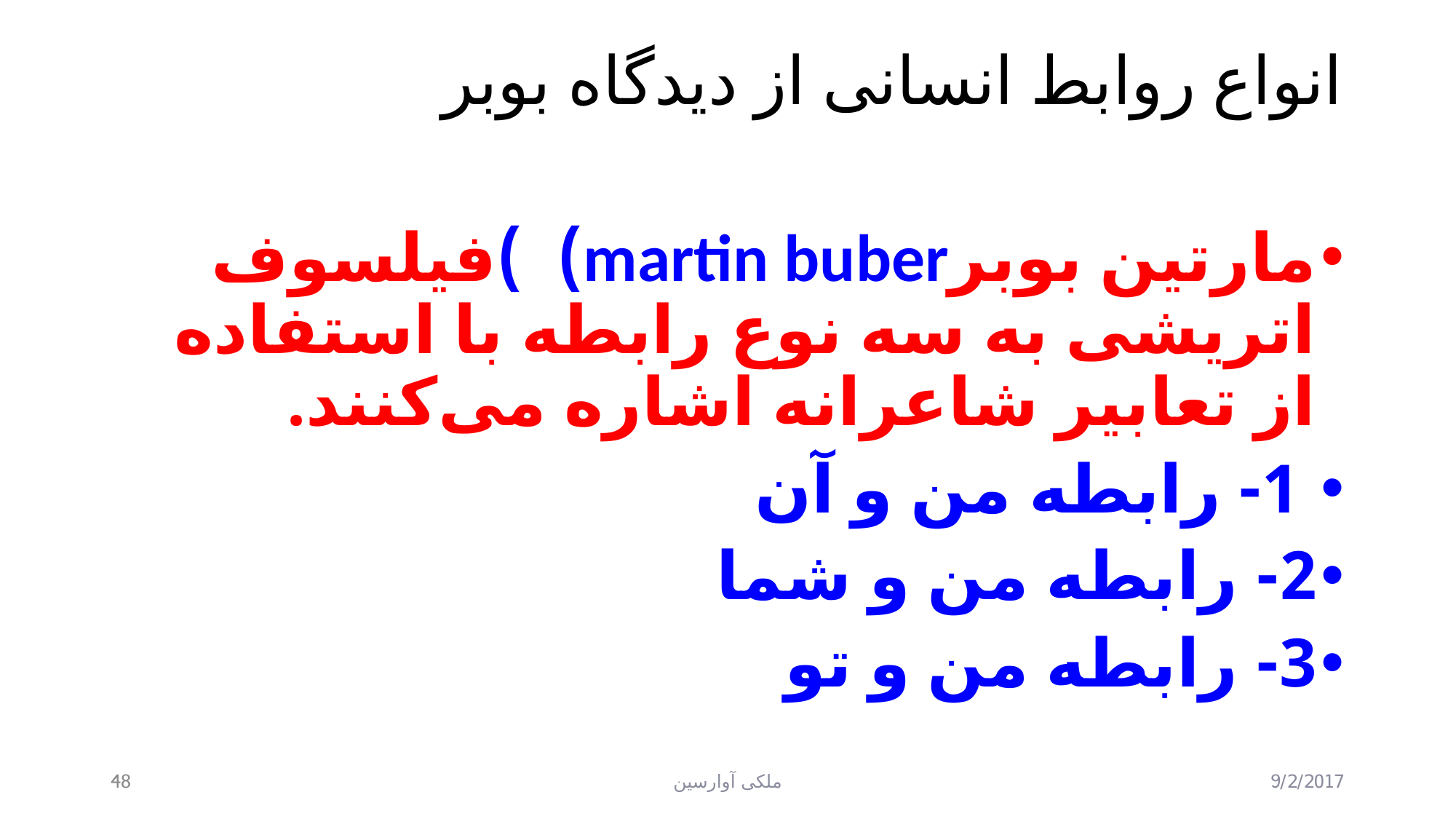

# انواع روابط انسانی از دیدگاه بوبر
مارتین بوبرmartin buber)  )فیلسوف اتریشی به سه نوع رابطه با استفاده از تعابیر شاعرانه اشاره می‌کنند.
 1- رابطه من و آن
2- رابطه من و شما
3- رابطه من و تو
48
ملکی آوارسین
9/2/2017